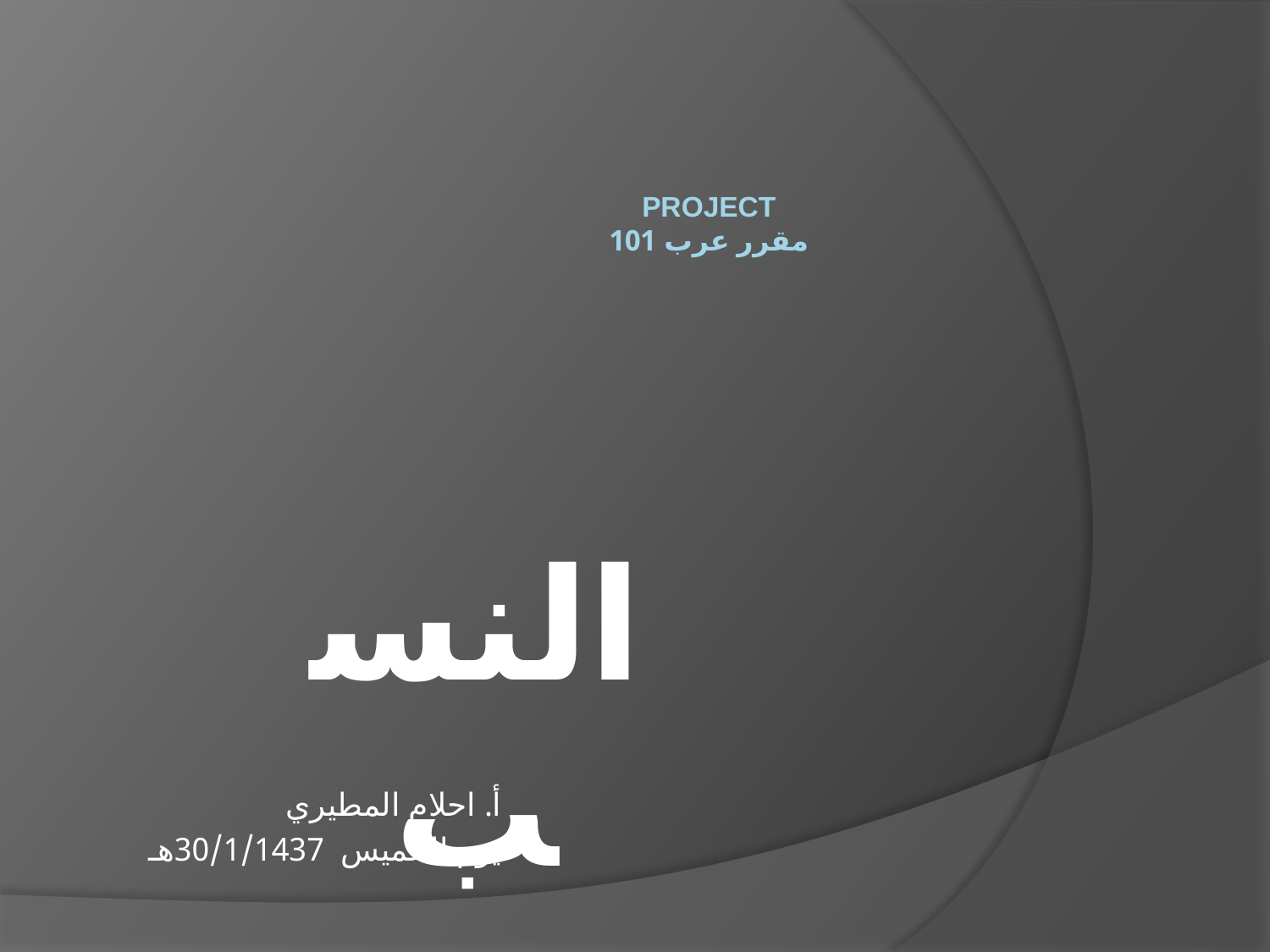

# project مقرر عرب 101
النسب
أ. احلام المطيري
يوم الخميس  30/1/1437هـ